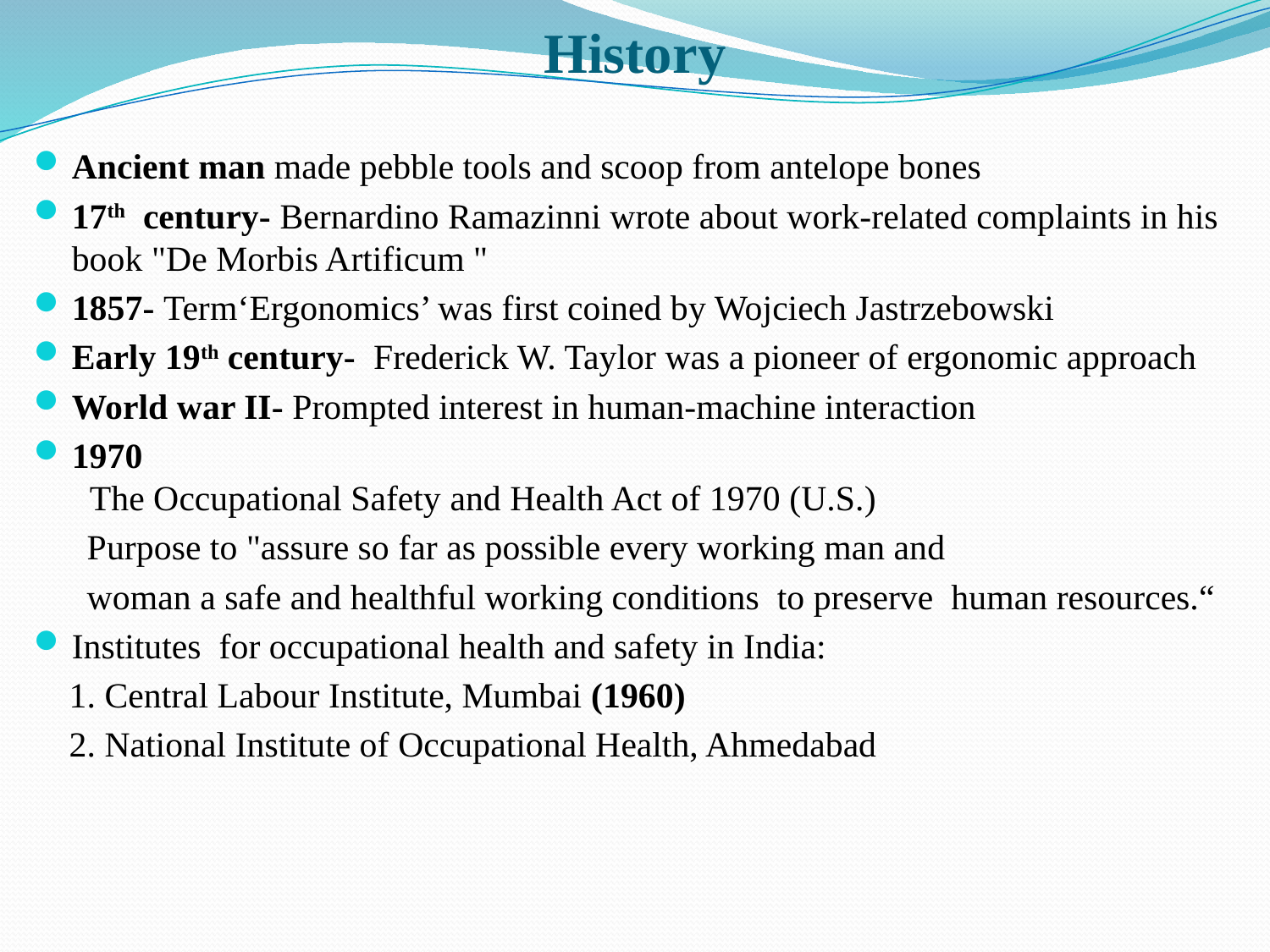

# History
Ancient man made pebble tools and scoop from antelope bones
17th  century- Bernardino Ramazinni wrote about work-related complaints in his book "De Morbis Artificum "
1857- Term‘Ergonomics’ was first coined by Wojciech Jastrzebowski
Early 19th century-  Frederick W. Taylor was a pioneer of ergonomic approach
World war II- Prompted interest in human-machine interaction
1970
  The Occupational Safety and Health Act of 1970 (U.S.)
      Purpose to "assure so far as possible every working man and
      woman a safe and healthful working conditions  to preserve  human resources.“
Institutes  for occupational health and safety in India:
    1. Central Labour Institute, Mumbai (1960)
    2. National Institute of Occupational Health, Ahmedabad